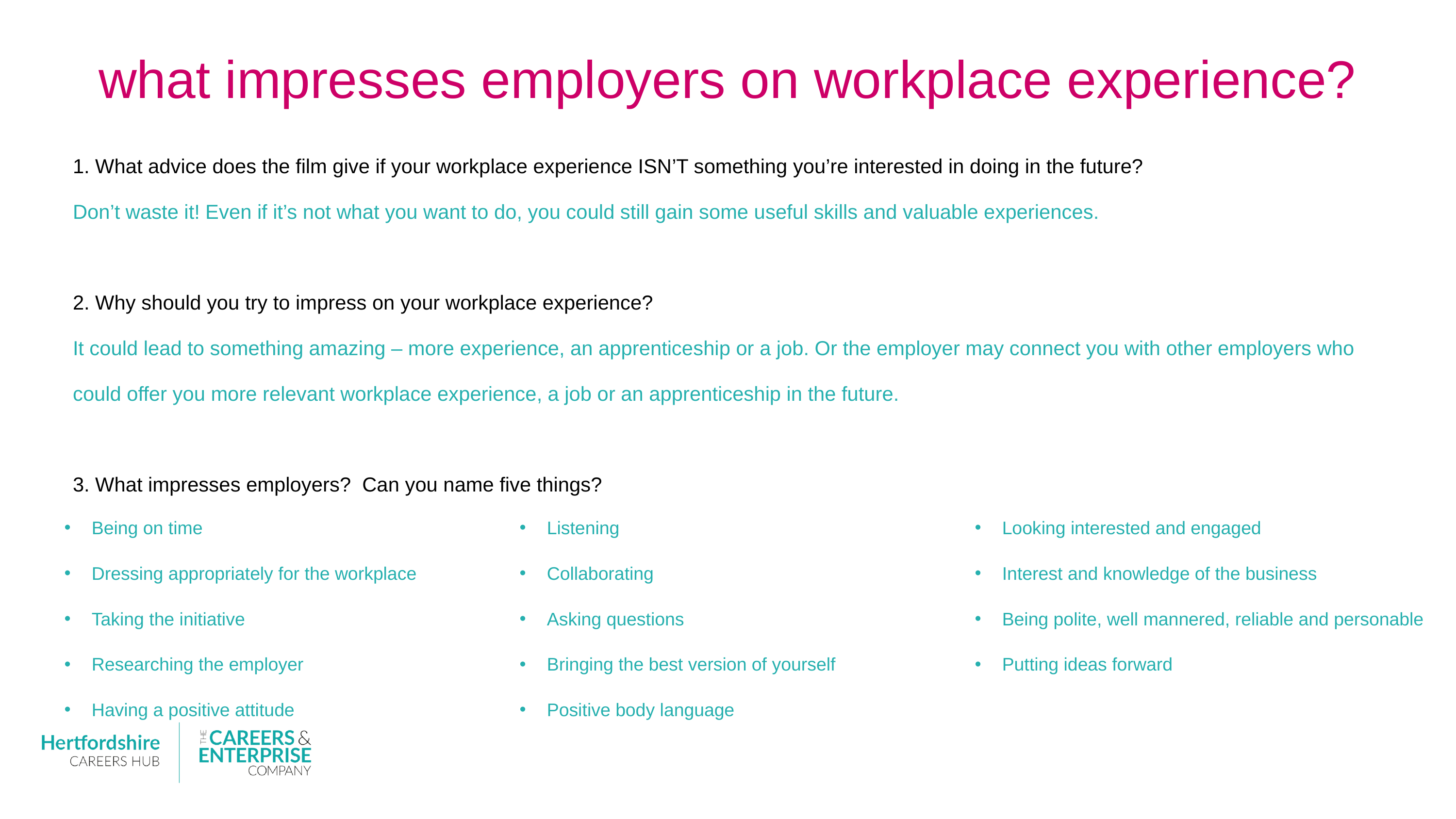

what impresses employers on workplace experience?
1. What advice does the film give if your workplace experience ISN’T something you’re interested in doing in the future?
Don’t waste it! Even if it’s not what you want to do, you could still gain some useful skills and valuable experiences.

2. Why should you try to impress on your workplace experience?
It could lead to something amazing – more experience, an apprenticeship or a job. Or the employer may connect you with other employers who could offer you more relevant workplace experience, a job or an apprenticeship in the future.

3. What impresses employers?  Can you name five things?

Being on time
Dressing appropriately for the workplace
Taking the initiative
Researching the employer
Having a positive attitude

Listening
Collaborating
Asking questions
Bringing the best version of yourself
Positive body language

Looking interested and engaged
Interest and knowledge of the business
Being polite, well mannered, reliable and personable
Putting ideas forward